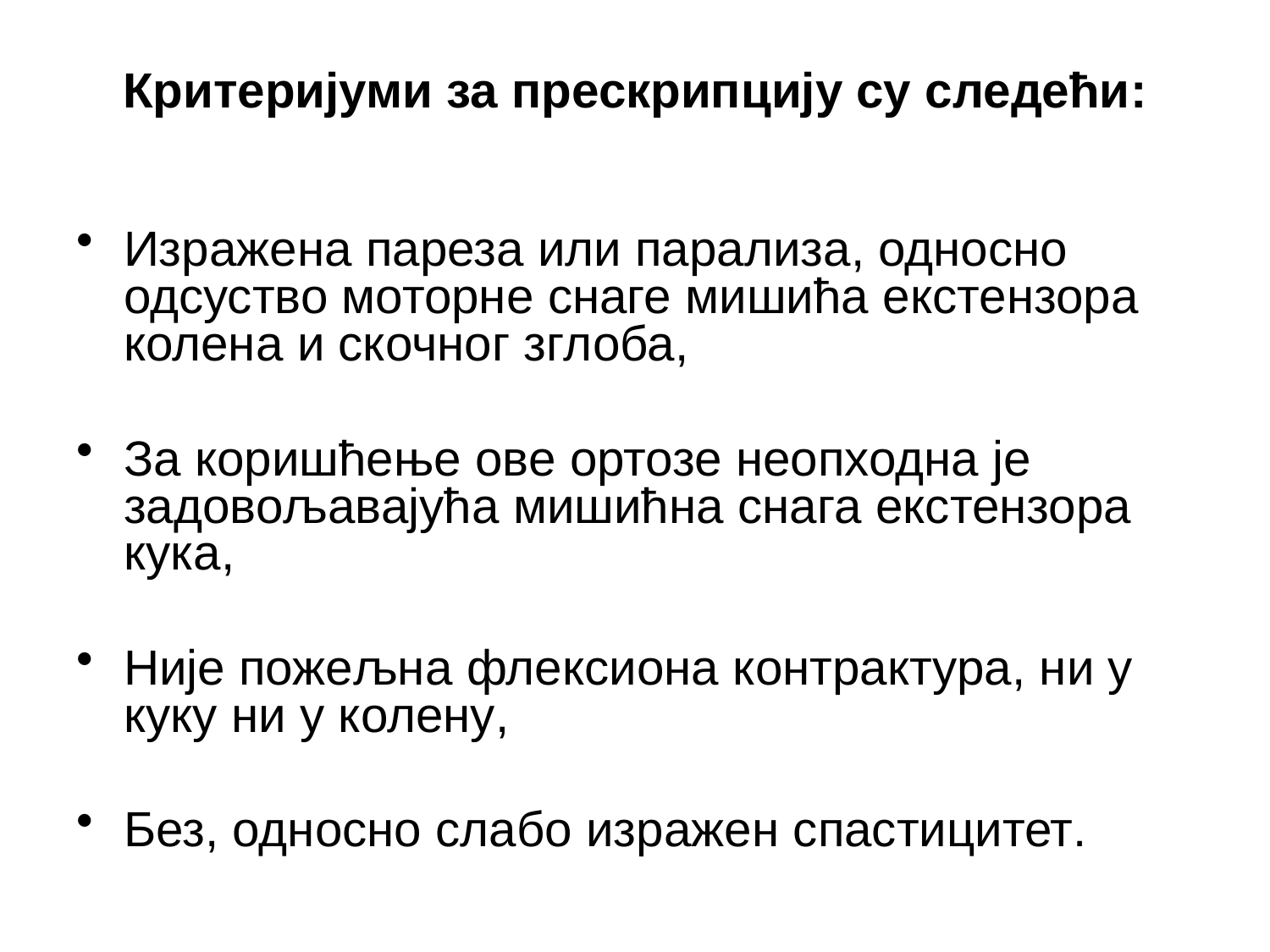

# Критеријуми за прескрипцију су следећи:
Изражена пареза или парализа, односно одсуство моторне снаге мишића екстензора колена и скочног зглоба,

За коришћење ове ортозе неопходна је задовољавајућа мишићна снага екстензора кука,

Није пожељна флексиона контрактура, ни у куку ни у колену,

Без, односно слабо изражен спастицитет.